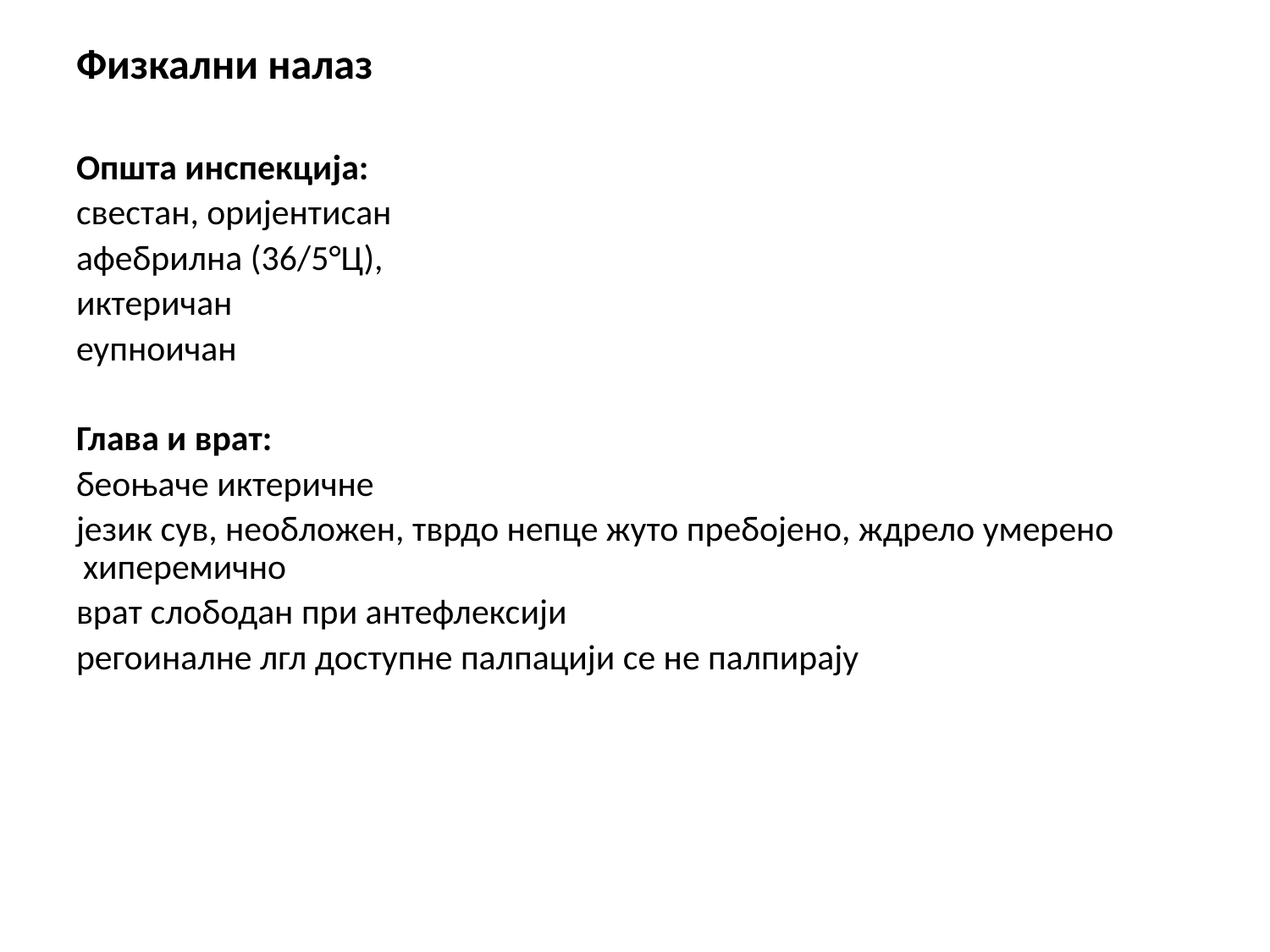

Физкални налаз

Општа инспекција:
свестан, оријентисан
афебрилна (36/5°Ц),
иктеричан
еупноичан

Глава и врат:
беоњаче иктеричне
језик сув, необложен, тврдо непце жуто пребојено, ждрело умерено хиперемично
врат слободан при антефлексији
регоиналне лгл доступне палпацији се не палпирају